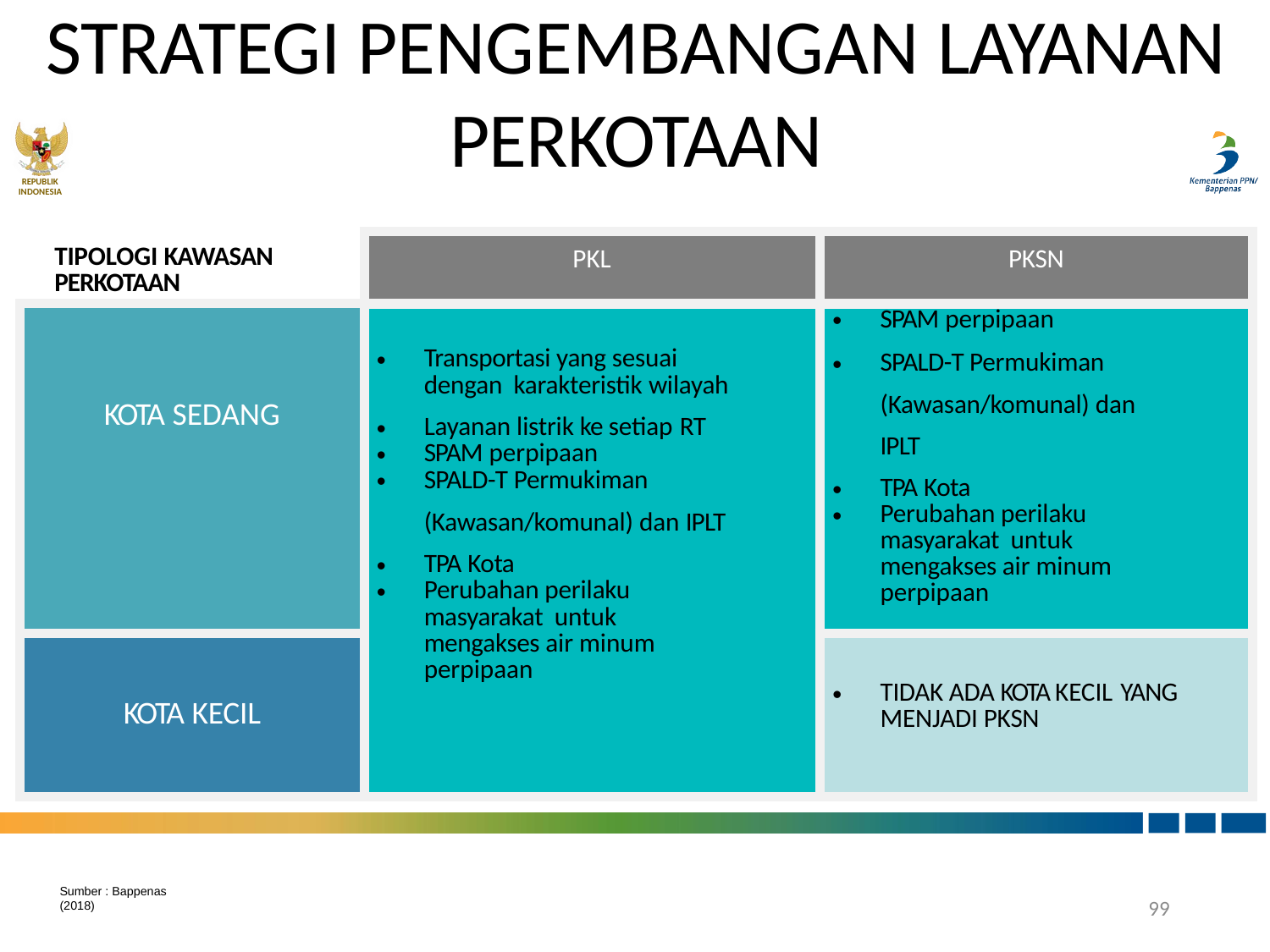

# STRATEGI PENGEMBANGAN LAYANAN PERKOTAAN

REPUBLIK
INDONESIA

| TIPOLOGI KAWASAN PERKOTAAN | PKL | PKSN |
| --- | --- | --- |
| KOTA SEDANG | Transportasi yang sesuai dengan karakteristik wilayah Layanan listrik ke setiap RT SPAM perpipaan SPALD-T Permukiman (Kawasan/komunal) dan IPLT TPA Kota Perubahan perilaku masyarakat untuk mengakses air minum perpipaan | SPAM perpipaan SPALD-T Permukiman (Kawasan/komunal) dan IPLT TPA Kota Perubahan perilaku masyarakat untuk mengakses air minum perpipaan |
| KOTA KECIL |  | TIDAK ADA KOTA KECIL YANG MENJADI PKSN |

Sumber : Bappenas (2018)
99